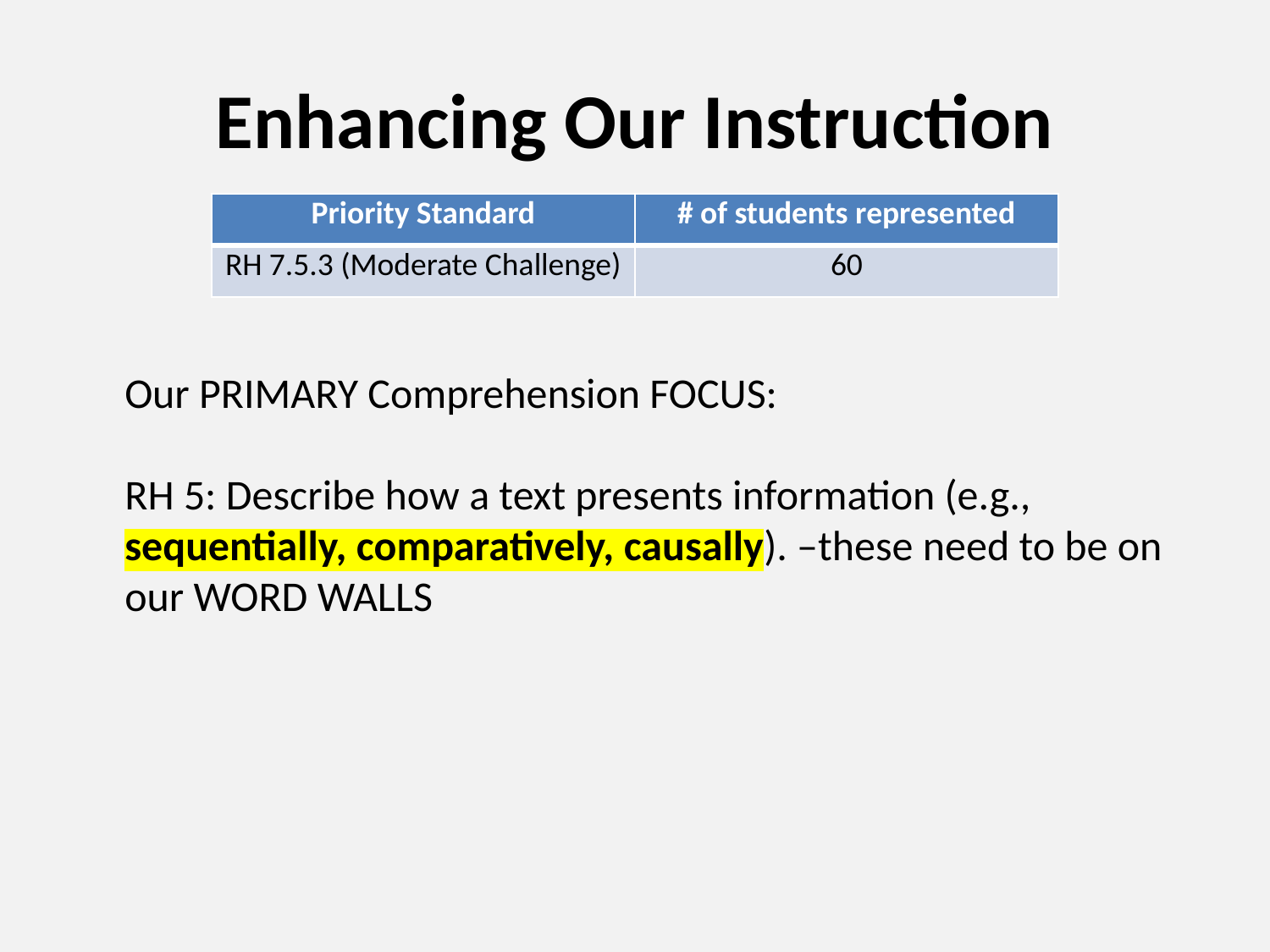

# Enhancing Our Instruction
| Priority Standard | # of students represented |
| --- | --- |
| RH 7.5.3 (Moderate Challenge) | 60 |
Our PRIMARY Comprehension FOCUS:

RH 5: Describe how a text presents information (e.g., sequentially, comparatively, causally). –these need to be on our WORD WALLS